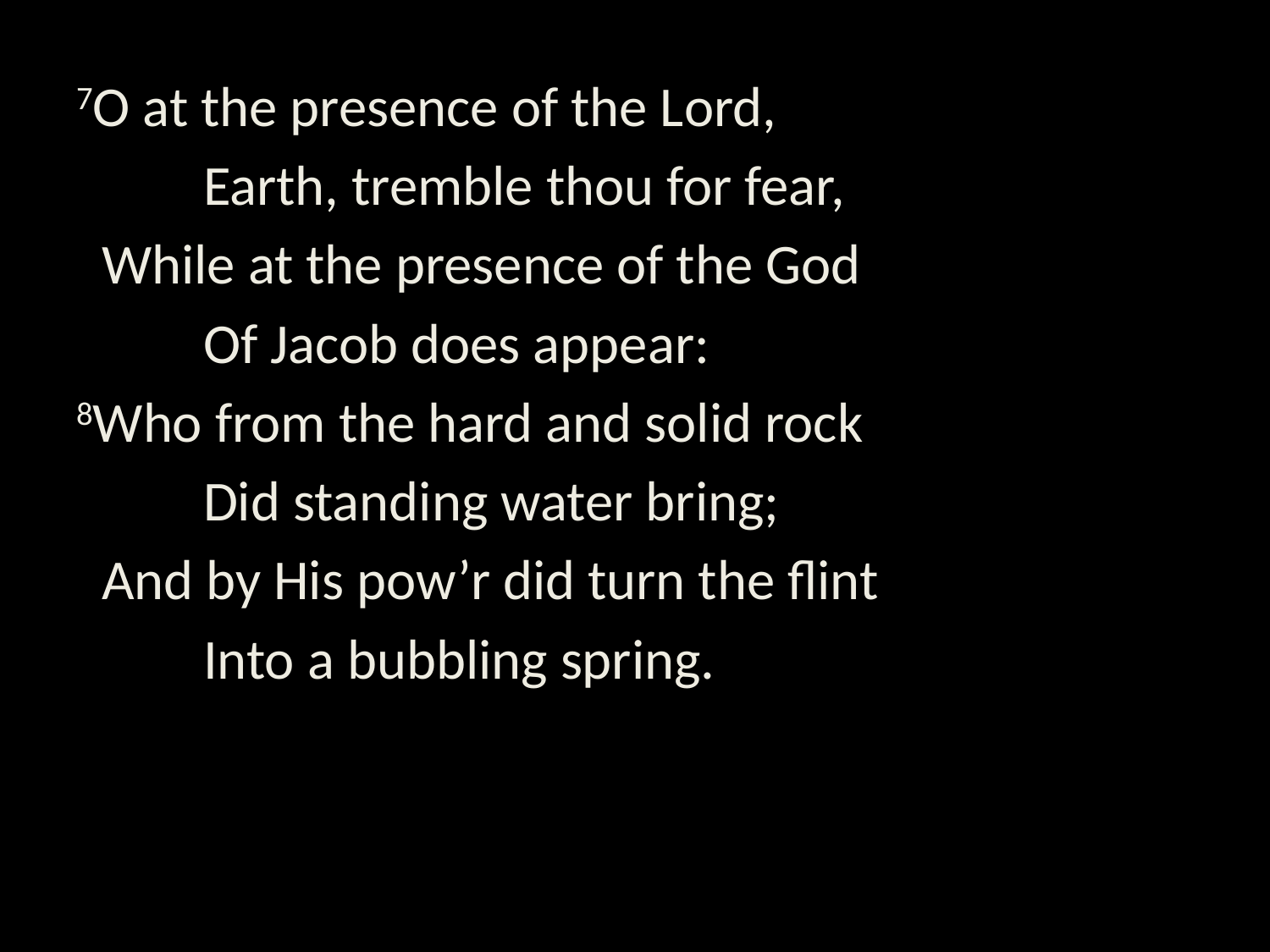

7O at the presence of the Lord,
	Earth, tremble thou for fear,
  While at the presence of the God
	Of Jacob does appear:
8Who from the hard and solid rock
	Did standing water bring;
  And by His pow’r did turn the flint
	Into a bubbling spring.